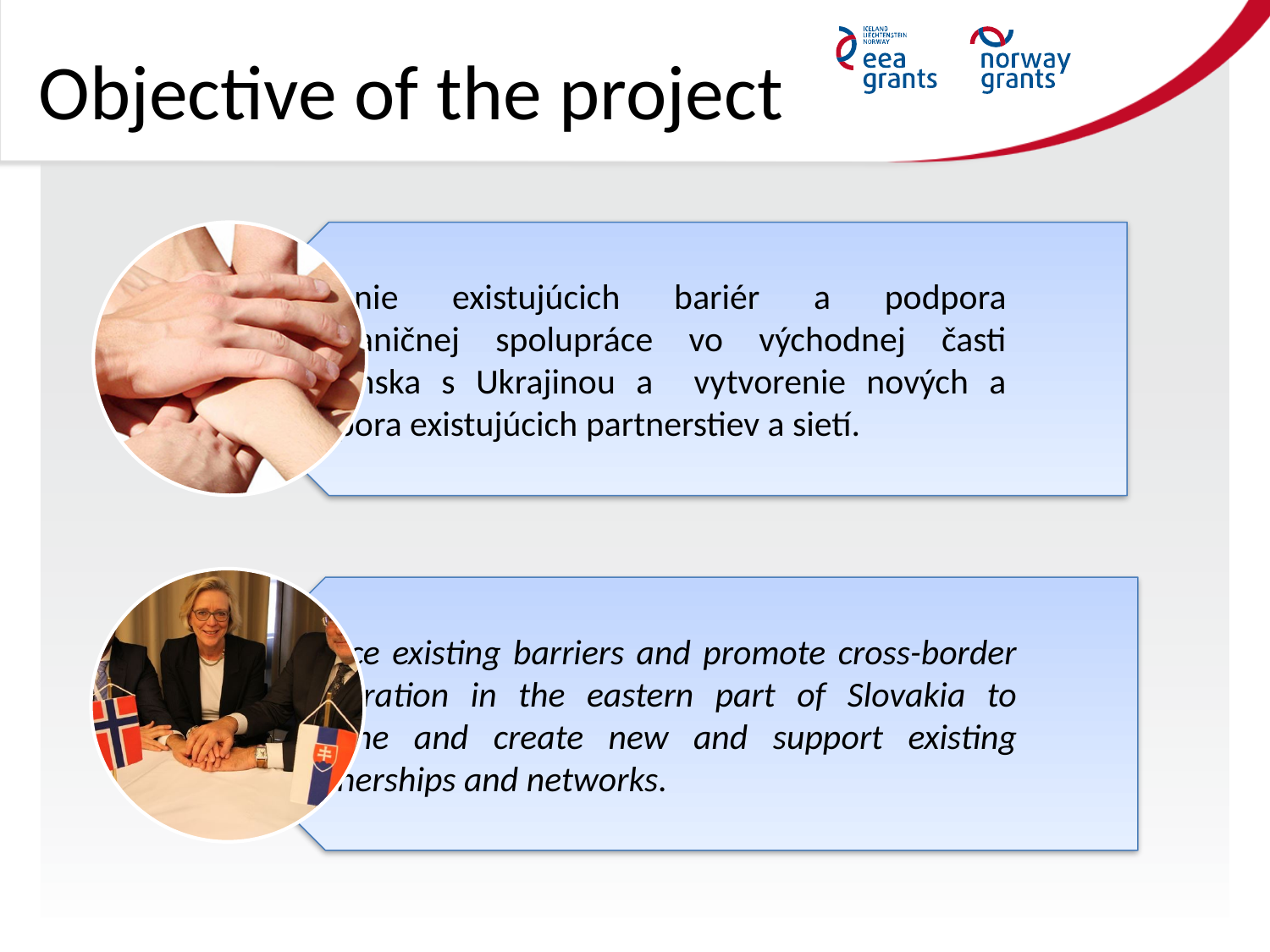

# Objective of the project
Zníženie existujúcich bariér a podpora cezhraničnej spolupráce vo východnej časti Slovenska s Ukrajinou a  vytvorenie nových a podpora existujúcich partnerstiev a sietí.
Reduce existing barriers and promote cross-border cooperation in the eastern part of Slovakia to Ukraine and create new and support existing partnerships and networks.